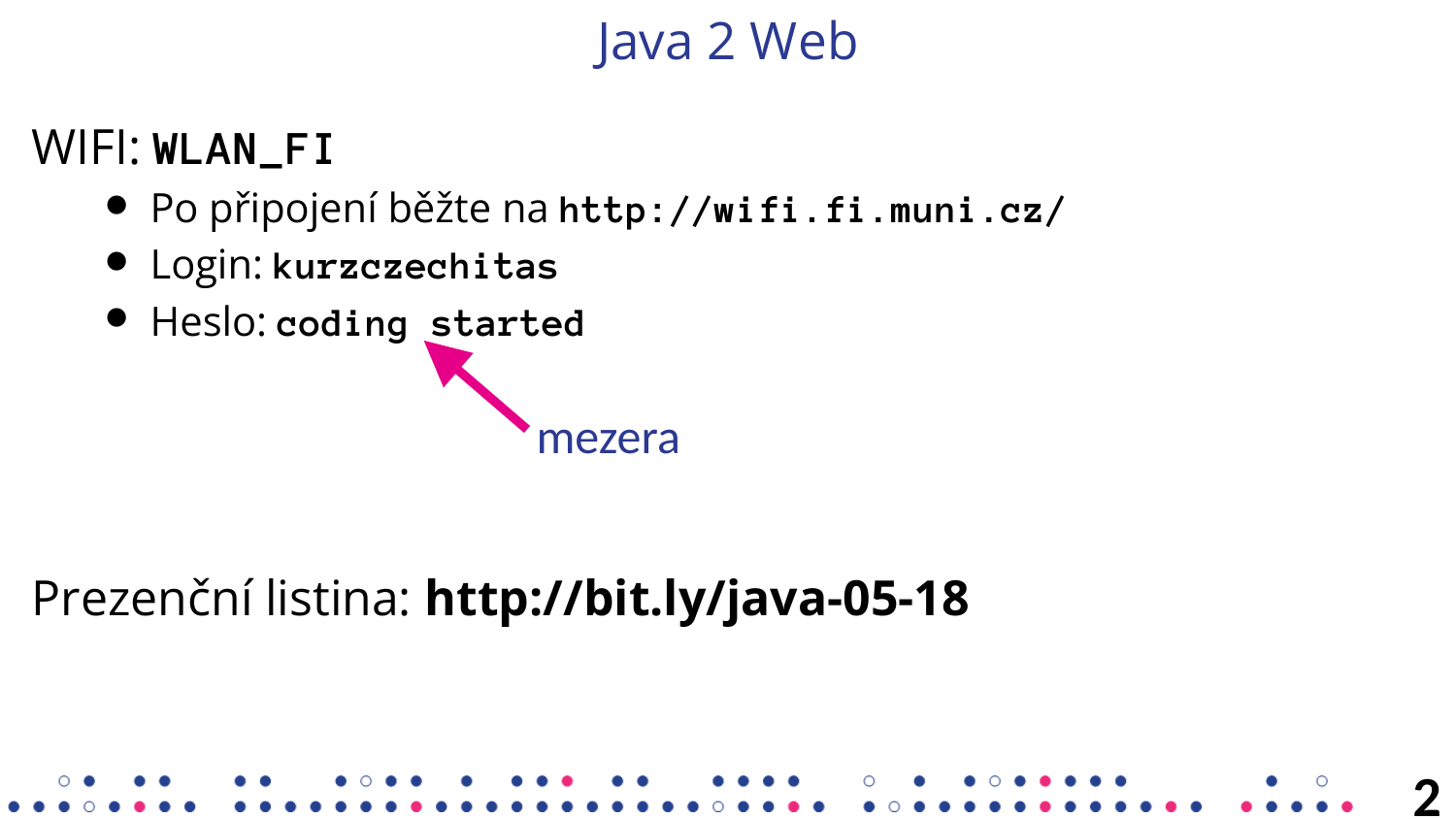

# Java 2 Web
WIFI: WLAN_FI
Po připojení běžte na http://wifi.fi.muni.cz/
Login: kurzczechitas
Heslo: coding started

Prezenční listina: http://bit.ly/java-05-18

mezera
2